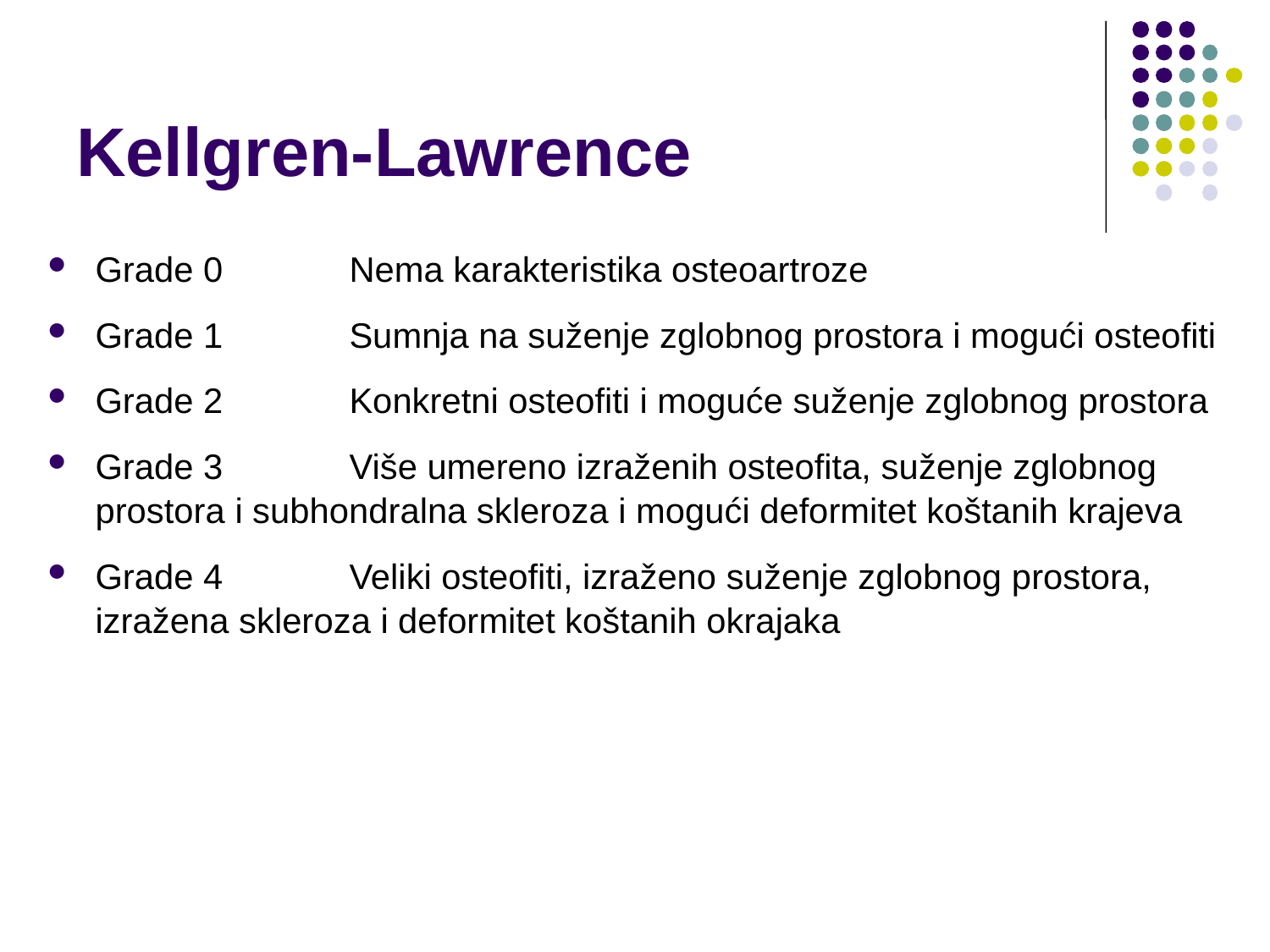

# Kellgren-Lawrence
Grade 0 	Nema karakteristika osteoartroze
Grade 1	Sumnja na suženje zglobnog prostora i mogući osteofiti
Grade 2 	Konkretni osteofiti i moguće suženje zglobnog prostora
Grade 3 	Više umereno izraženih osteofita, suženje zglobnog prostora i subhondralna skleroza i mogući deformitet koštanih krajeva
Grade 4 	Veliki osteofiti, izraženo suženje zglobnog prostora, izražena skleroza i deformitet koštanih okrajaka